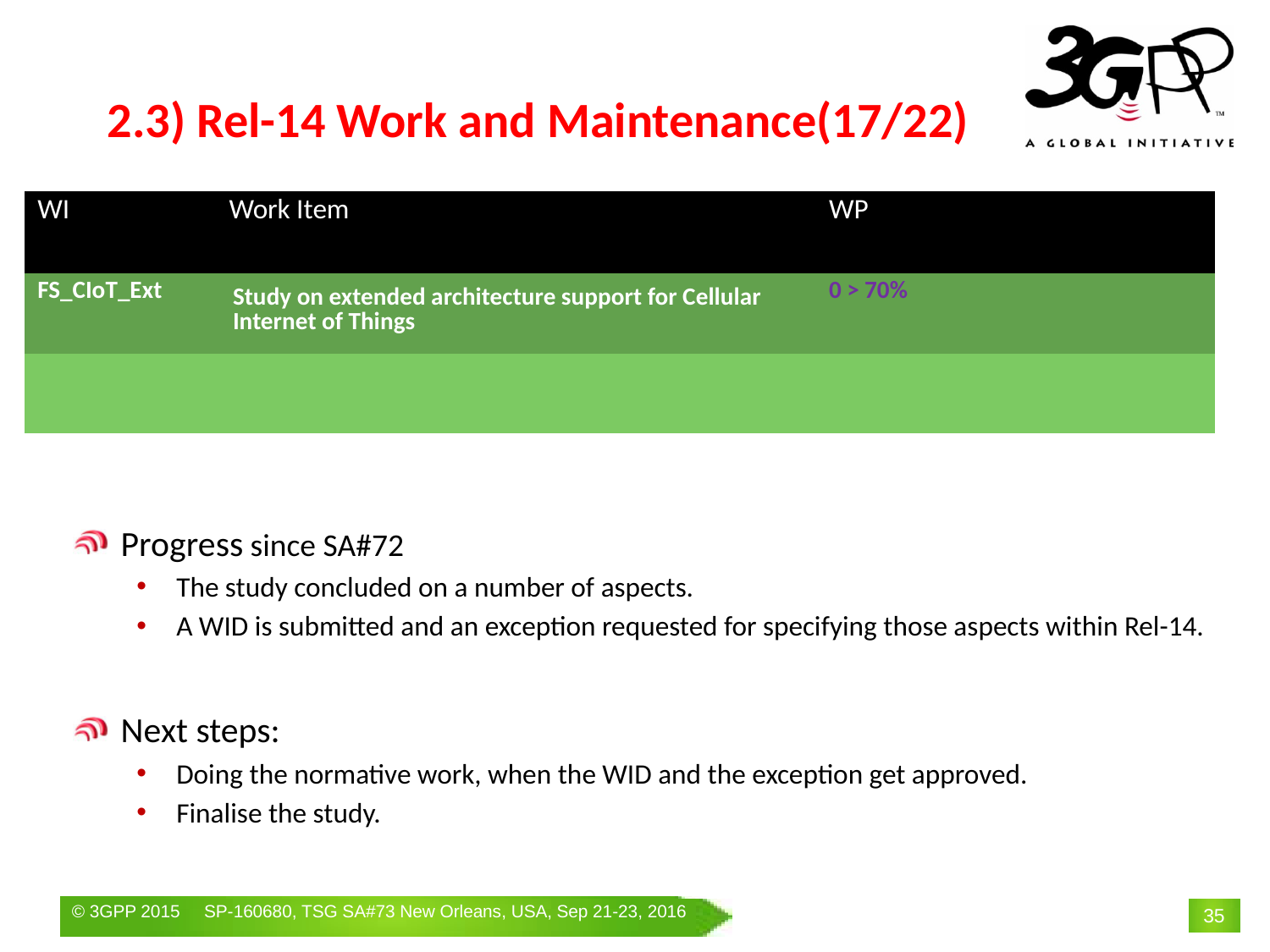

# 2.3) Rel-14 Work and Maintenance(17/22)
| WI | Work Item | WP |  |  |
| --- | --- | --- | --- | --- |
| FS\_CIoT\_Ext | Study on extended architecture support for Cellular Internet of Things | 0 > 70% |  |  |
|  |  |  |  |  |
Progress since SA#72
The study concluded on a number of aspects.
A WID is submitted and an exception requested for specifying those aspects within Rel-14.

Next steps:
Doing the normative work, when the WID and the exception get approved.
Finalise the study.